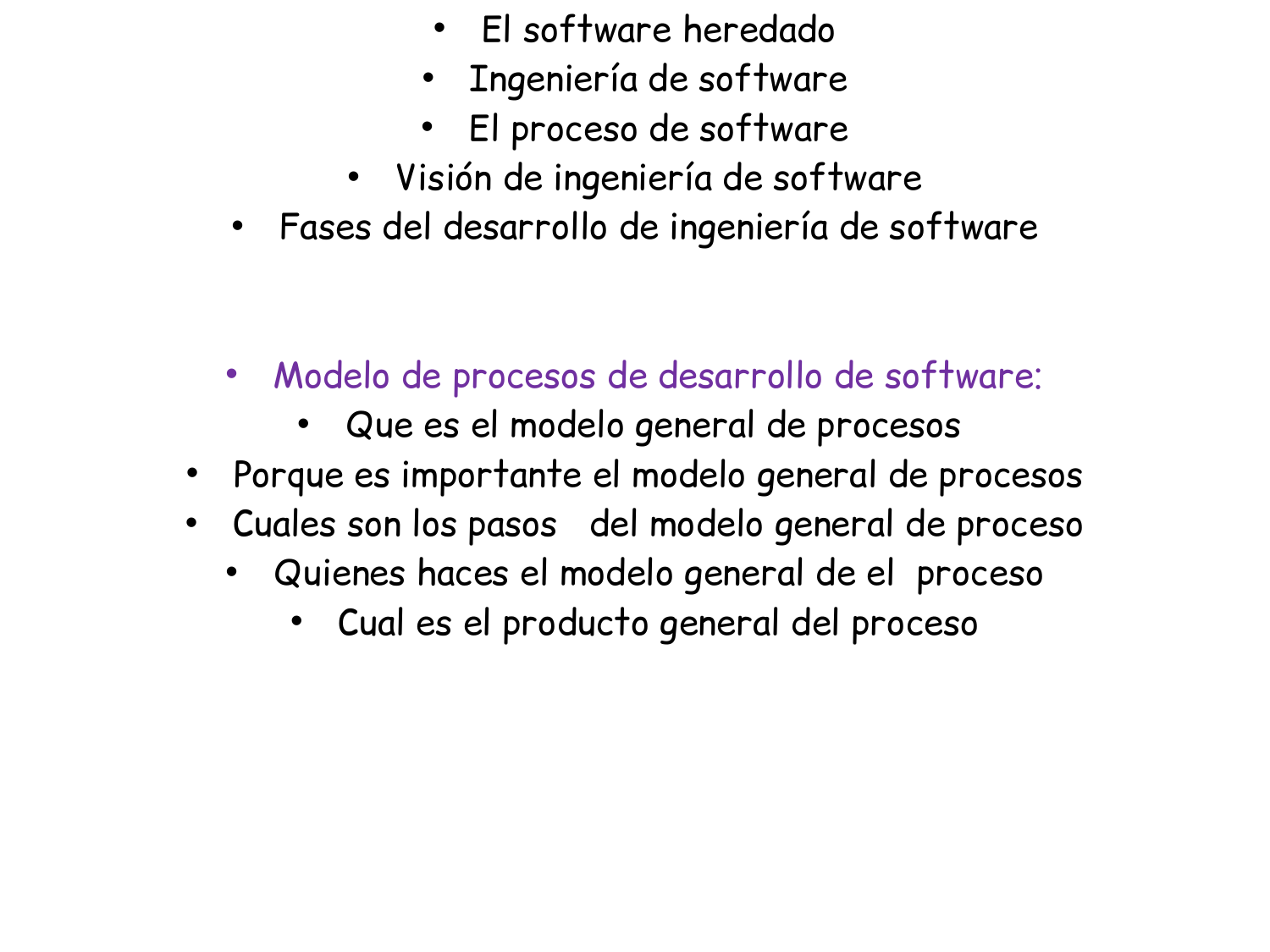

El software heredado
Ingeniería de software
El proceso de software
Visión de ingeniería de software
Fases del desarrollo de ingeniería de software

Modelo de procesos de desarrollo de software:
Que es el modelo general de procesos
Porque es importante el modelo general de procesos
Cuales son los pasos   del modelo general de proceso
Quienes haces el modelo general de el  proceso
Cual es el producto general del proceso